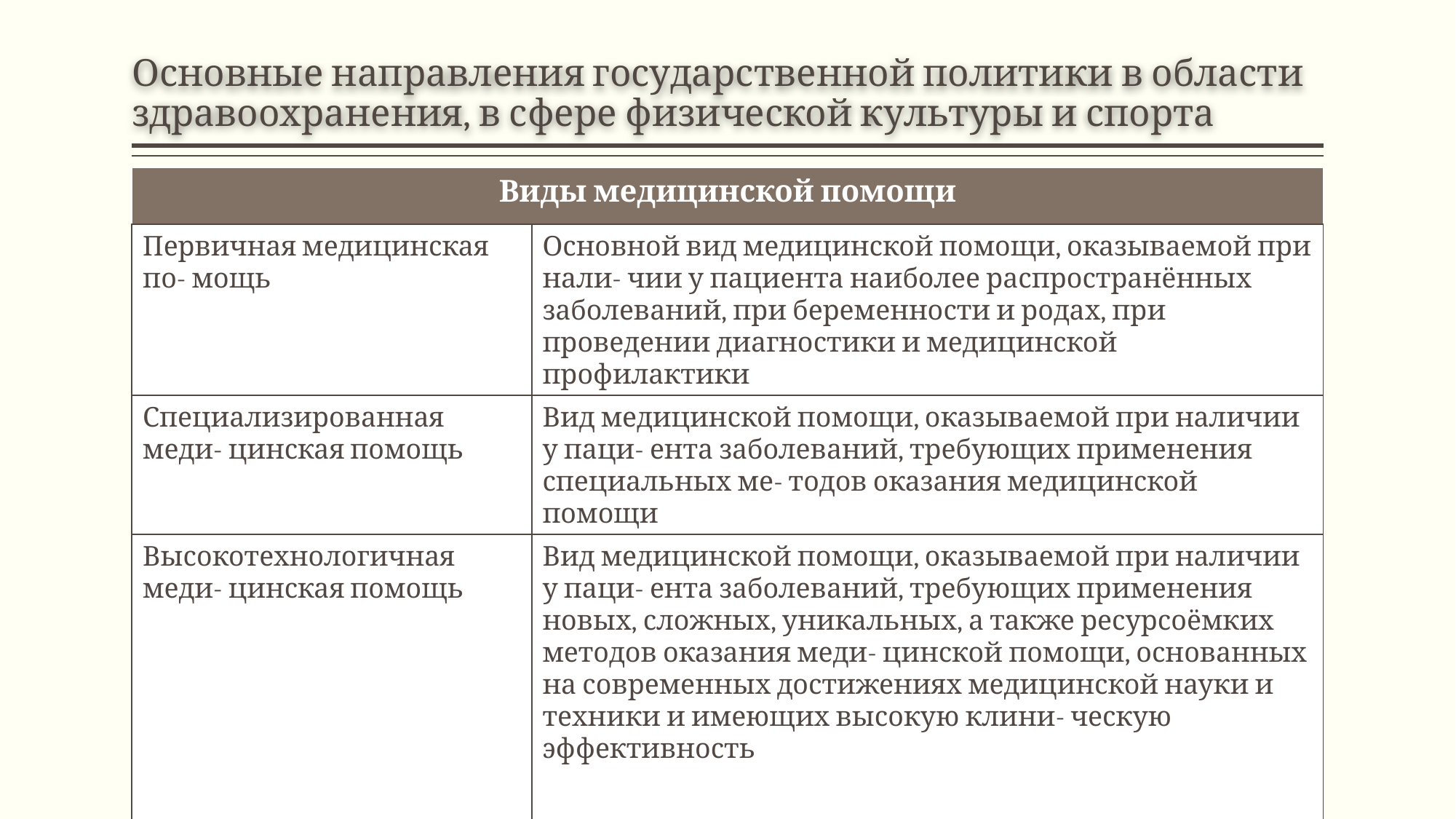

# Основные направления государственной политики в области здравоохранения, в сфере физической культуры и спорта
| Виды медицинской помощи |  |
| --- | --- |
| Первичная медицинская по- мощь | Основной вид медицинской помощи, оказываемой при нали- чии у пациента наиболее распространённых заболеваний, при беременности и родах, при проведении диагностики и медицинской профилактики |
| Специализированная меди- цинская помощь | Вид медицинской помощи, оказываемой при наличии у паци- ента заболеваний, требующих применения специальных ме- тодов оказания медицинской помощи |
| Высокотехнологичная меди- цинская помощь | Вид медицинской помощи, оказываемой при наличии у паци- ента заболеваний, требующих применения новых, сложных, уникальных, а также ресурсоёмких методов оказания меди- цинской помощи, основанных на современных достижениях медицинской науки и техники и имеющих высокую клини- ческую эффективность |